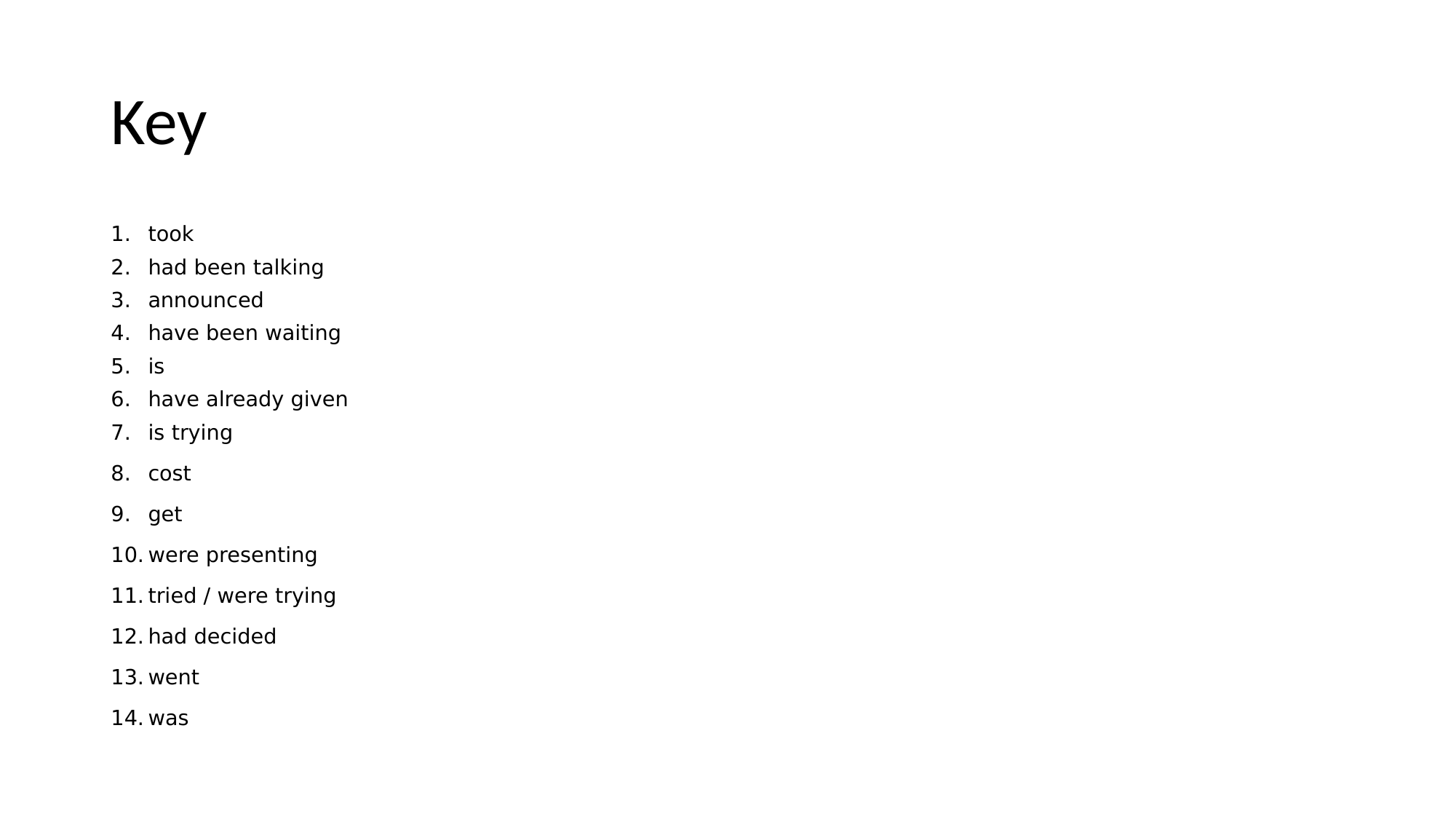

# Key
took
had been talking
announced
have been waiting
is
have already given
is trying
cost
get
were presenting
tried / were trying
had decided
went
was